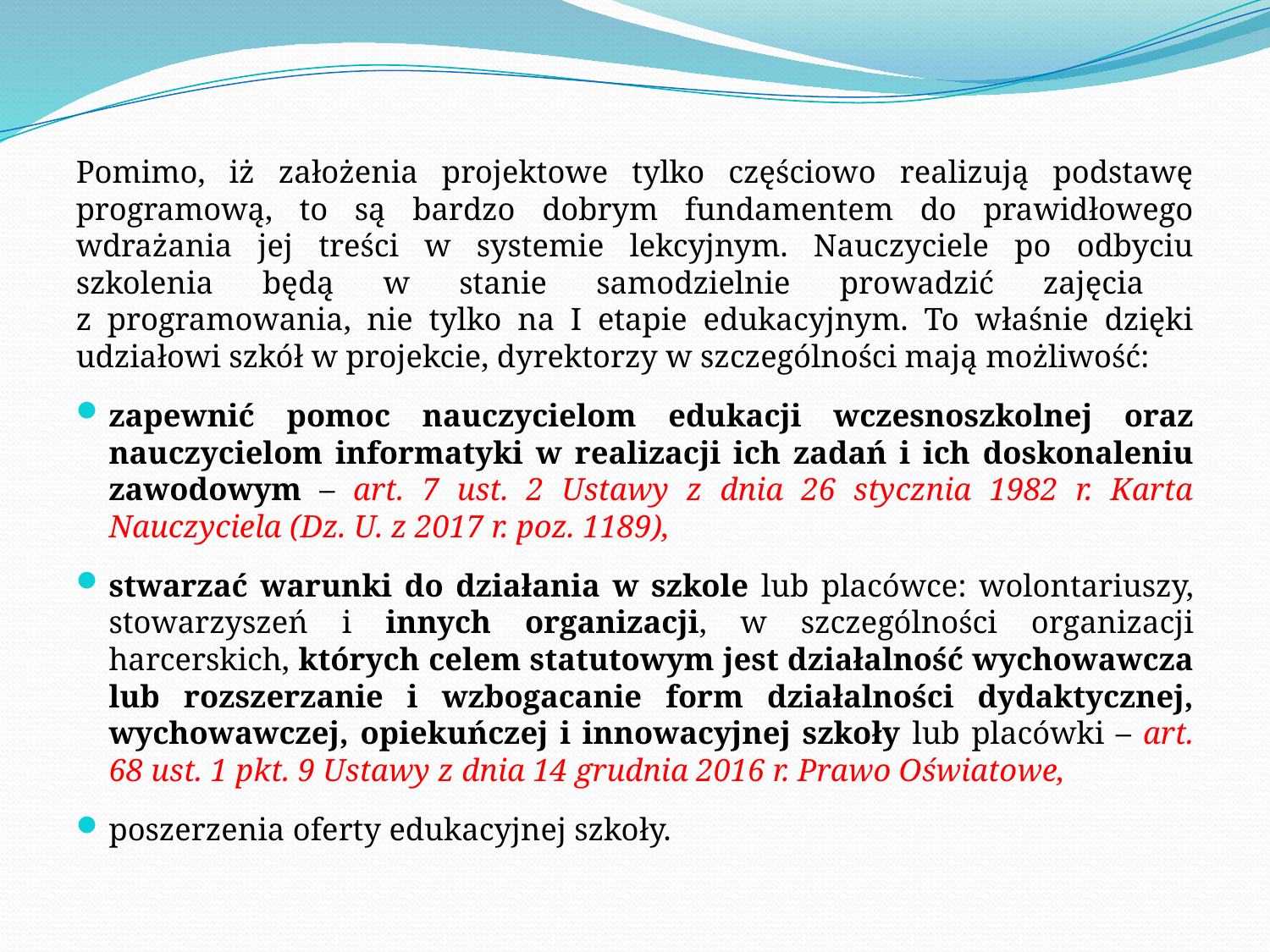

Pomimo, iż założenia projektowe tylko częściowo realizują podstawę programową, to są bardzo dobrym fundamentem do prawidłowego wdrażania jej treści w systemie lekcyjnym. Nauczyciele po odbyciu szkolenia będą w stanie samodzielnie prowadzić zajęcia
z programowania, nie tylko na I etapie edukacyjnym. To właśnie dzięki udziałowi szkół w projekcie, dyrektorzy w szczególności mają możliwość:

zapewnić pomoc nauczycielom edukacji wczesnoszkolnej oraz nauczycielom informatyki w realizacji ich zadań i ich doskonaleniu zawodowym – art. 7 ust. 2 Ustawy z dnia 26 stycznia 1982 r. Karta Nauczyciela (Dz. U. z 2017 r. poz. 1189),

stwarzać warunki do działania w szkole lub placówce: wolontariuszy, stowarzyszeń i innych organizacji, w szczególności organizacji harcerskich, których celem statutowym jest działalność wychowawcza lub rozszerzanie i wzbogacanie form działalności dydaktycznej, wychowawczej, opiekuńczej i innowacyjnej szkoły lub placówki – art. 68 ust. 1 pkt. 9 Ustawy z dnia 14 grudnia 2016 r. Prawo Oświatowe,

poszerzenia oferty edukacyjnej szkoły.